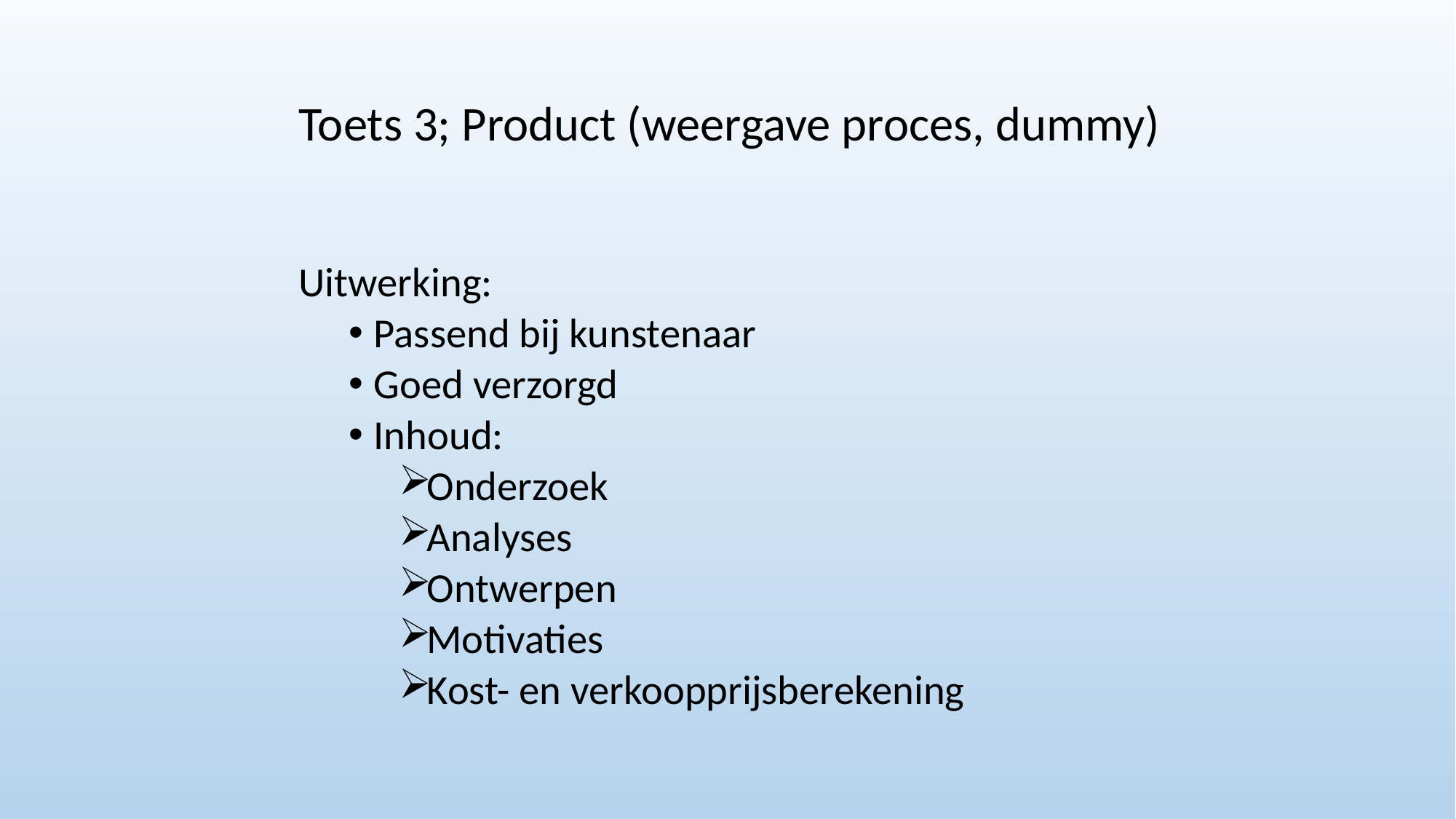

# Toets 3; Product (weergave proces, dummy)
Uitwerking:
Passend bij kunstenaar
Goed verzorgd
Inhoud:
Onderzoek
Analyses
Ontwerpen
Motivaties
Kost- en verkoopprijsberekening